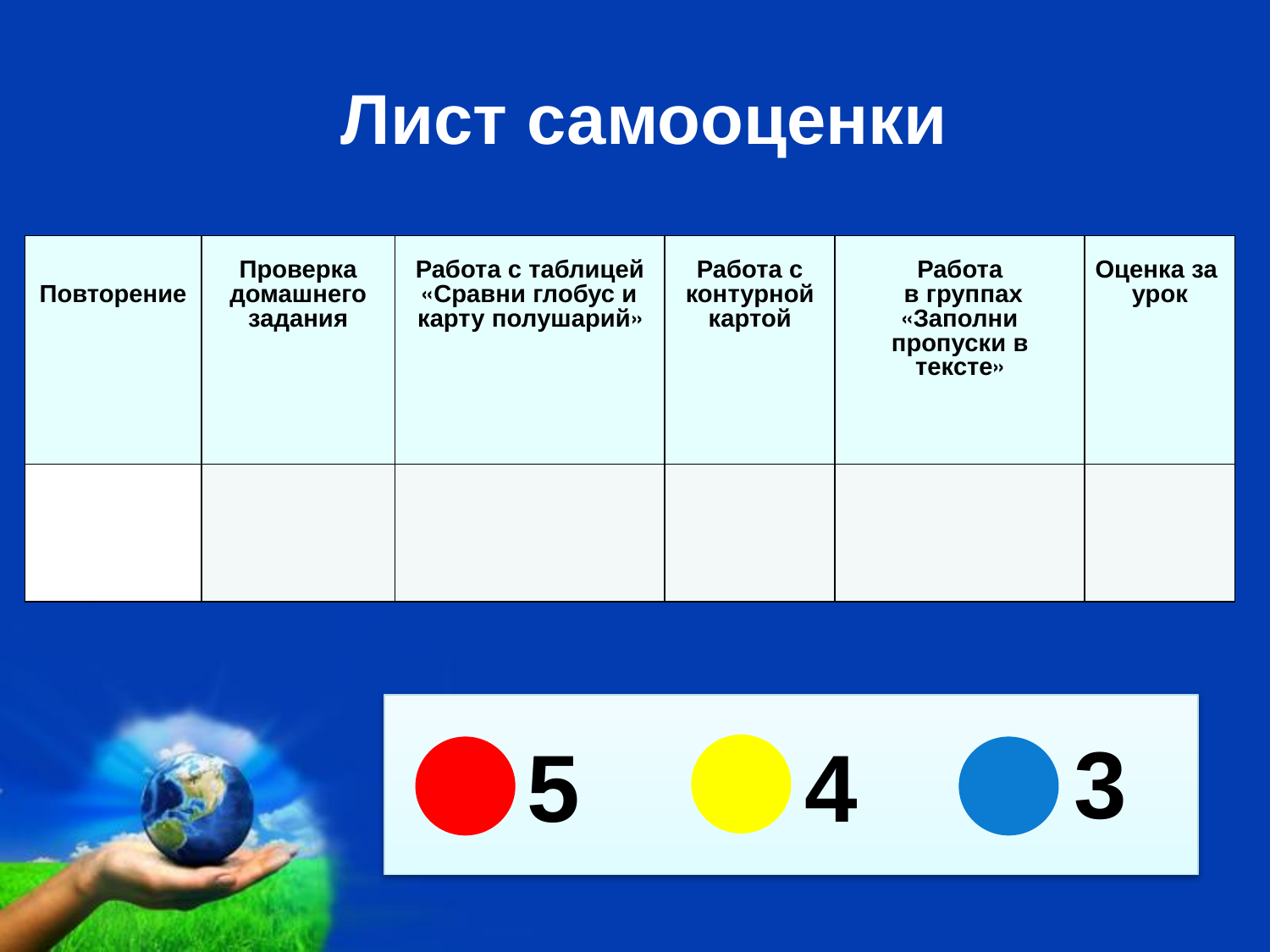

Лист самооценки
| Повторение | Проверка домашнего задания | Работа с таблицей «Сравни глобус и карту полушарий» | Работа с контурной картой | Работа в группах «Заполни пропуски в тексте» | Оценка за урок |
| --- | --- | --- | --- | --- | --- |
|  |  |  |  |  |  |

3
4
5